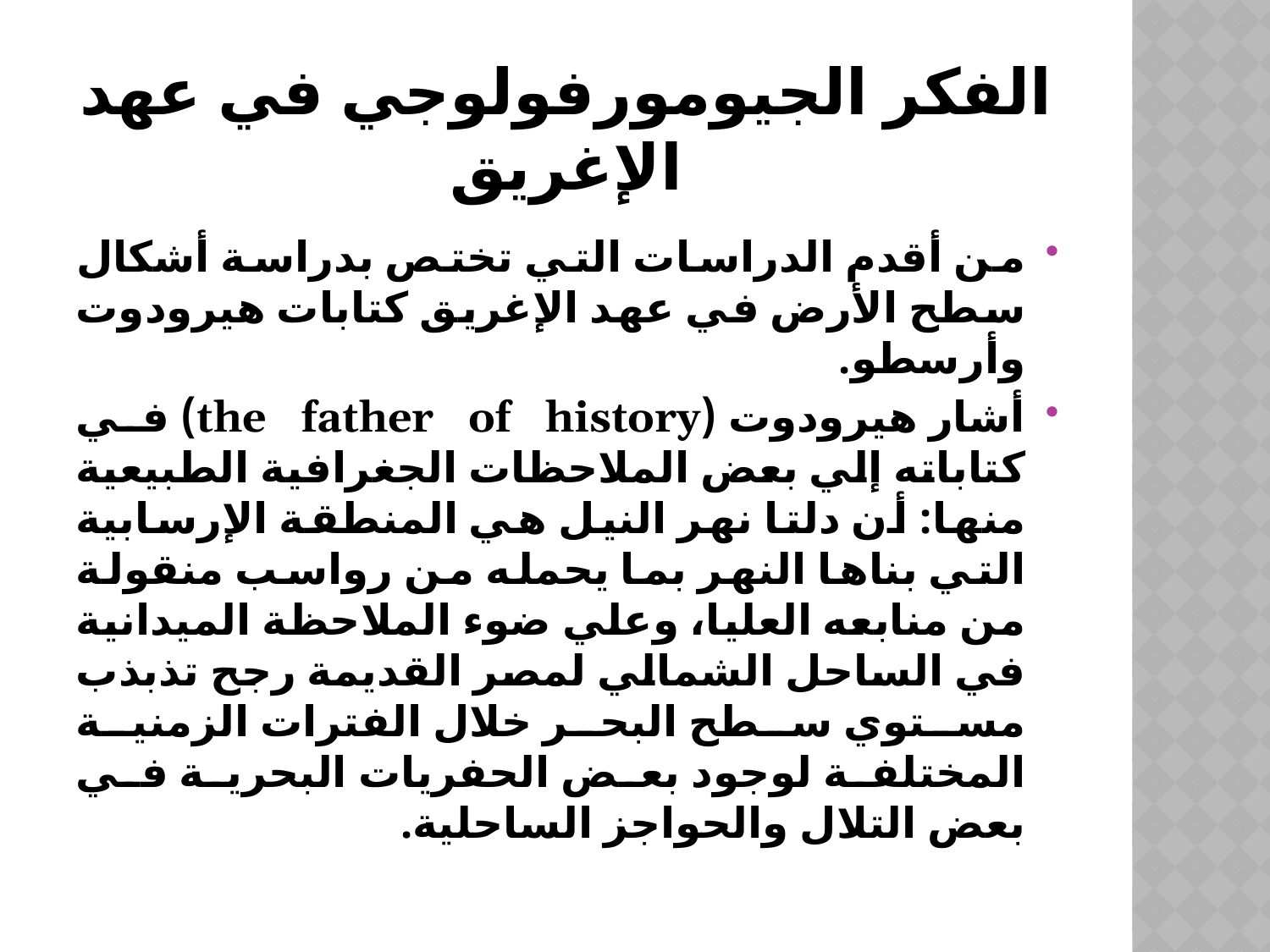

# الفكر الجيومورفولوجي في عهد الإغريق
من أقدم الدراسات التي تختص بدراسة أشكال سطح الأرض في عهد الإغريق كتابات هيرودوت وأرسطو.
أشار هيرودوت (the father of history) في كتاباته إلي بعض الملاحظات الجغرافية الطبيعية منها: أن دلتا نهر النيل هي المنطقة الإرسابية التي بناها النهر بما يحمله من رواسب منقولة من منابعه العليا، وعلي ضوء الملاحظة الميدانية في الساحل الشمالي لمصر القديمة رجح تذبذب مستوي سطح البحر خلال الفترات الزمنية المختلفة لوجود بعض الحفريات البحرية في بعض التلال والحواجز الساحلية.